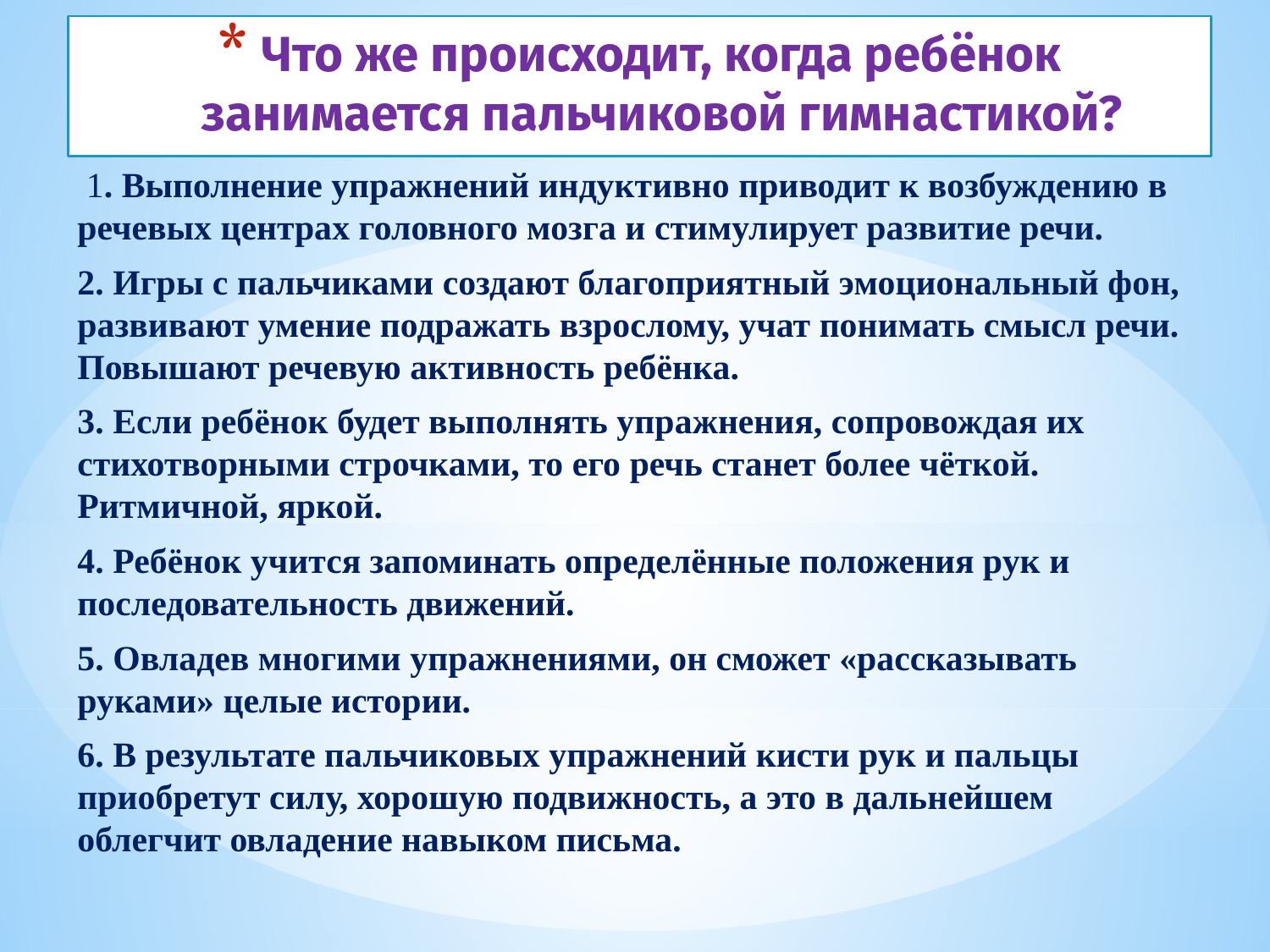

Что же происходит, когда ребёнок занимается пальчиковой гимнастикой?
 1. Выполнение упражнений индуктивно приводит к возбуждению в речевых центрах головного мозга и стимулирует развитие речи.
2. Игры с пальчиками создают благоприятный эмоциональный фон, развивают умение подражать взрослому, учат понимать смысл речи. Повышают речевую активность ребёнка.
3. Если ребёнок будет выполнять упражнения, сопровождая их стихотворными строчками, то его речь станет более чёткой. Ритмичной, яркой.
4. Ребёнок учится запоминать определённые положения рук и последовательность движений.
5. Овладев многими упражнениями, он сможет «рассказывать руками» целые истории.
6. В результате пальчиковых упражнений кисти рук и пальцы приобретут силу, хорошую подвижность, а это в дальнейшем облегчит овладение навыком письма.